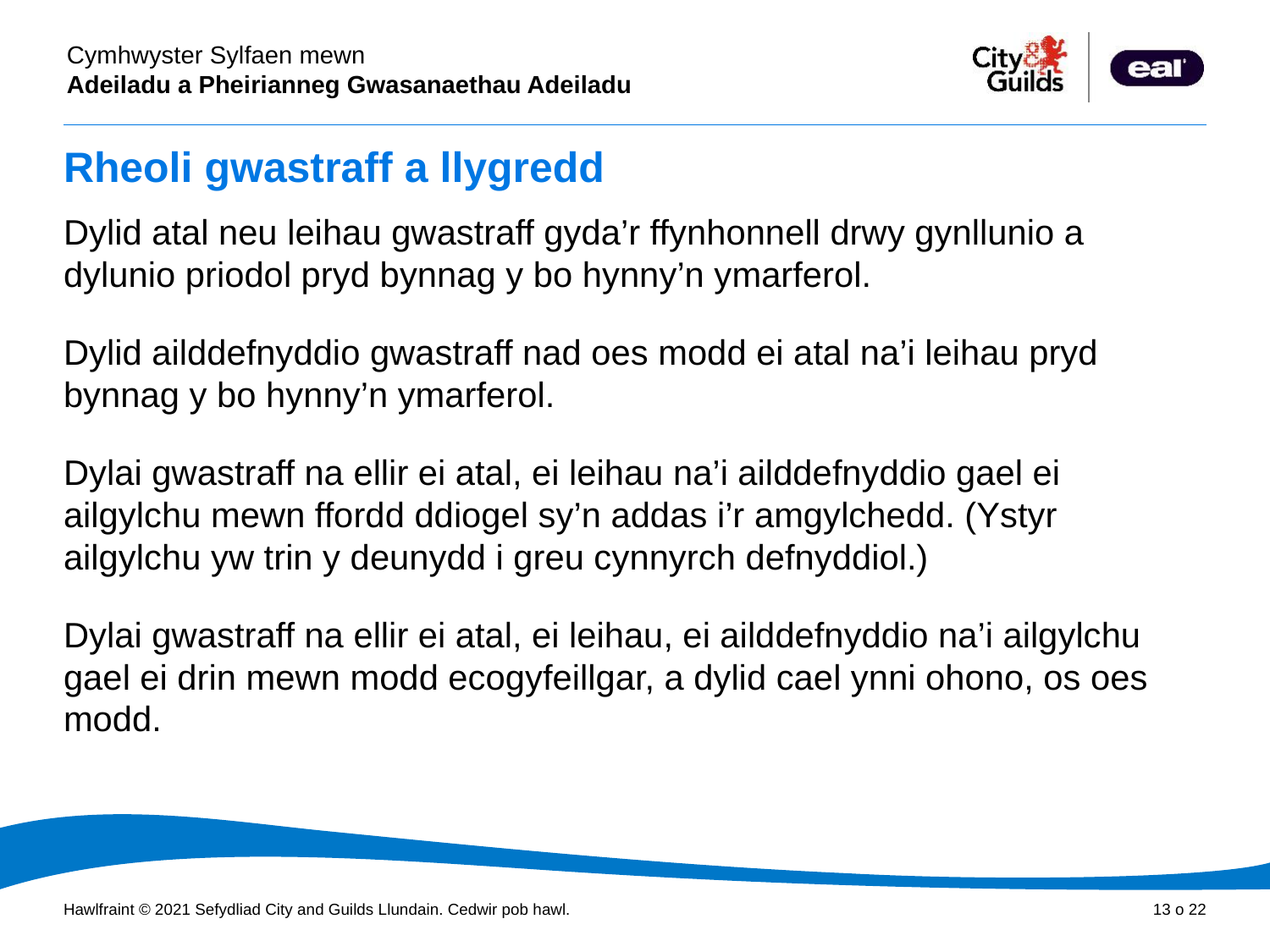

# Rheoli gwastraff a llygredd
Dylid atal neu leihau gwastraff gyda’r ffynhonnell drwy gynllunio a dylunio priodol pryd bynnag y bo hynny’n ymarferol.
Dylid ailddefnyddio gwastraff nad oes modd ei atal na’i leihau pryd bynnag y bo hynny’n ymarferol.
Dylai gwastraff na ellir ei atal, ei leihau na’i ailddefnyddio gael ei ailgylchu mewn ffordd ddiogel sy’n addas i’r amgylchedd. (Ystyr ailgylchu yw trin y deunydd i greu cynnyrch defnyddiol.)
Dylai gwastraff na ellir ei atal, ei leihau, ei ailddefnyddio na’i ailgylchu gael ei drin mewn modd ecogyfeillgar, a dylid cael ynni ohono, os oes modd.